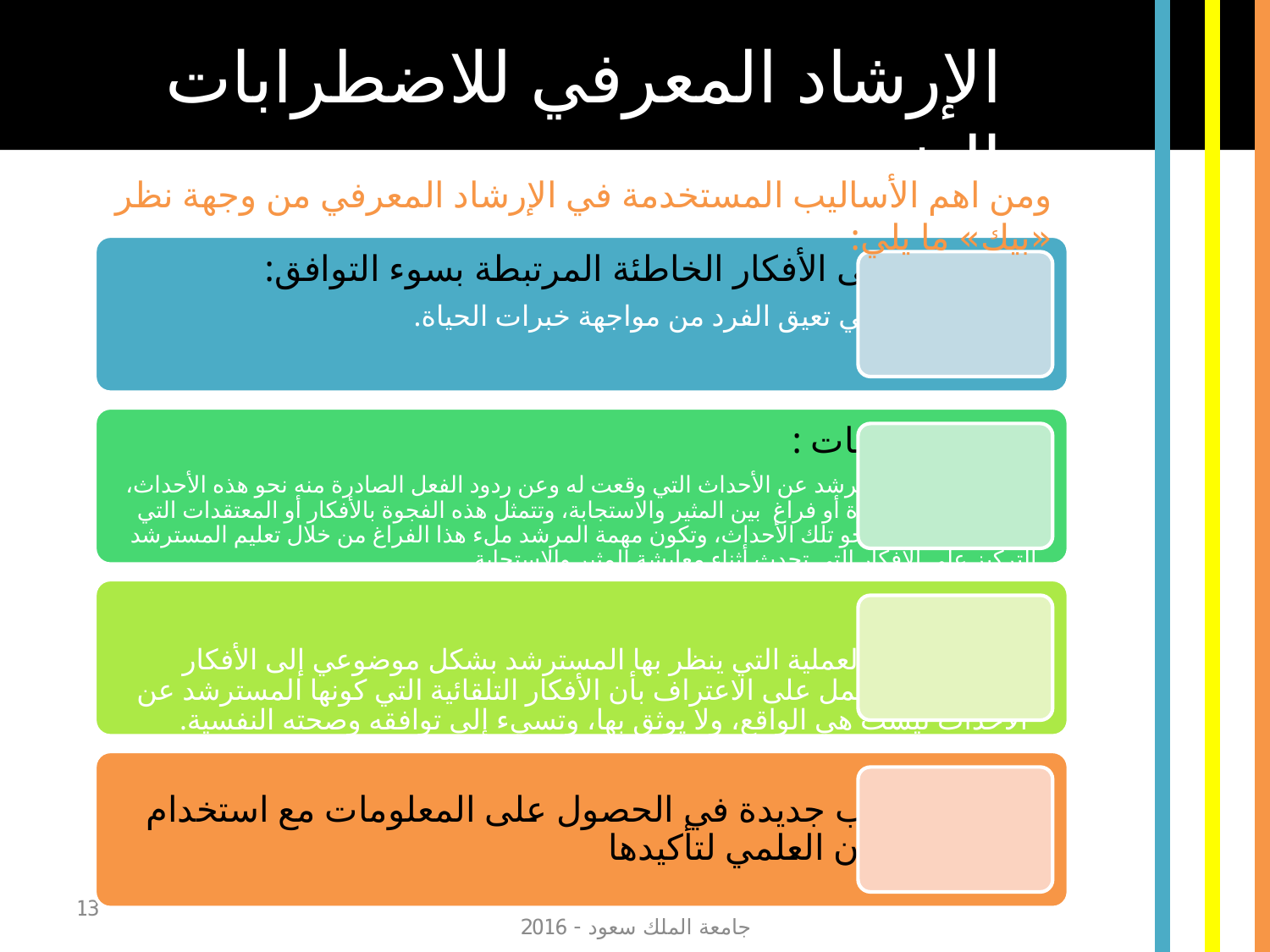

الإرشاد المعرفي للاضطرابات النفسية
ومن اهم الأساليب المستخدمة في الإرشاد المعرفي من وجهة نظر «بيك» ما يلي:
1- التعرف على الأفكار الخاطئة المرتبطة بسوء التوافق:
وهي الأفكار التي تعيق الفرد من مواجهة خبرات الحياة.
2- ملء الفراغات :
عندما يتحدث المسترشد عن الأحداث التي وقعت له وعن ردود الفعل الصادرة منه نحو هذه الأحداث، فإنه توجد عادة فجوة أو فراغ  بين المثير والاستجابة، وتتمثل هذه الفجوة بالأفكار أو المعتقدات التي يكونها المسترشد نحو تلك الأحداث، وتكون مهمة المرشد ملء هذا الفراغ من خلال تعليم المسترشد التركيز على الأفكار التي تحدث أثناء معايشة المثير والاستجابة.
3- الإبعاد :
يسمي «بيك» العملية التي ينظر بها المسترشد بشكل موضوعي إلى الأفكار «بالإبعاد» وتشتمل على الاعتراف بأن الأفكار التلقائية التي كونها المسترشد عن الأحداث ليست هي الواقع، ولا يوثق بها، وتسيء إلى توافقه وصحته النفسية.
4- تعلم اساليب جديدة في الحصول على المعلومات مع استخدام الدليل والبرهان العلمي لتأكيدها
13
جامعة الملك سعود - 2016